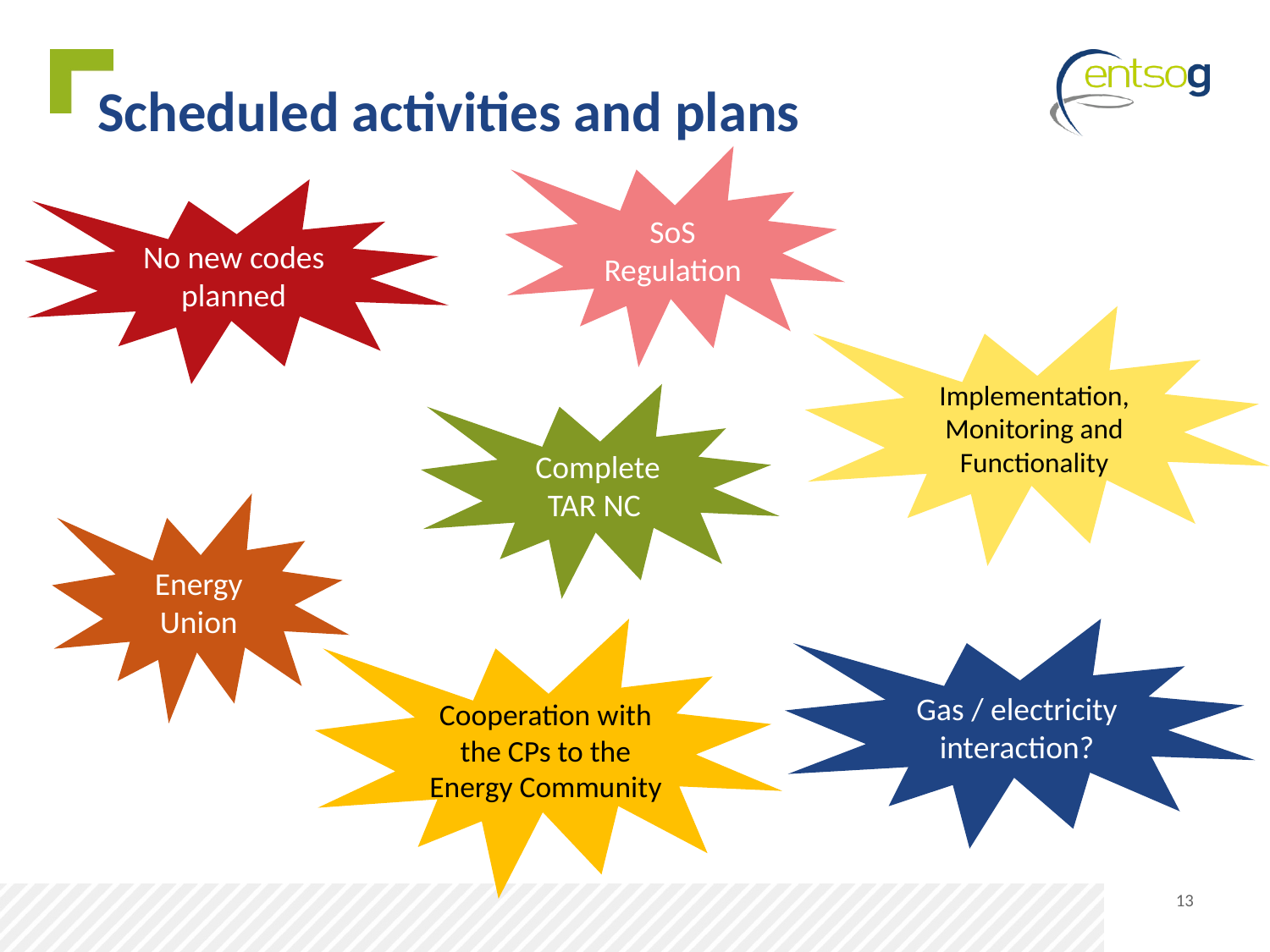

# Scheduled activities and plans
SoS Regulation
No new codes planned
Implementation, Monitoring and
Functionality
Complete TAR NC
Energy Union
Cooperation with the CPs to the Energy Community
Gas / electricity interaction?
13